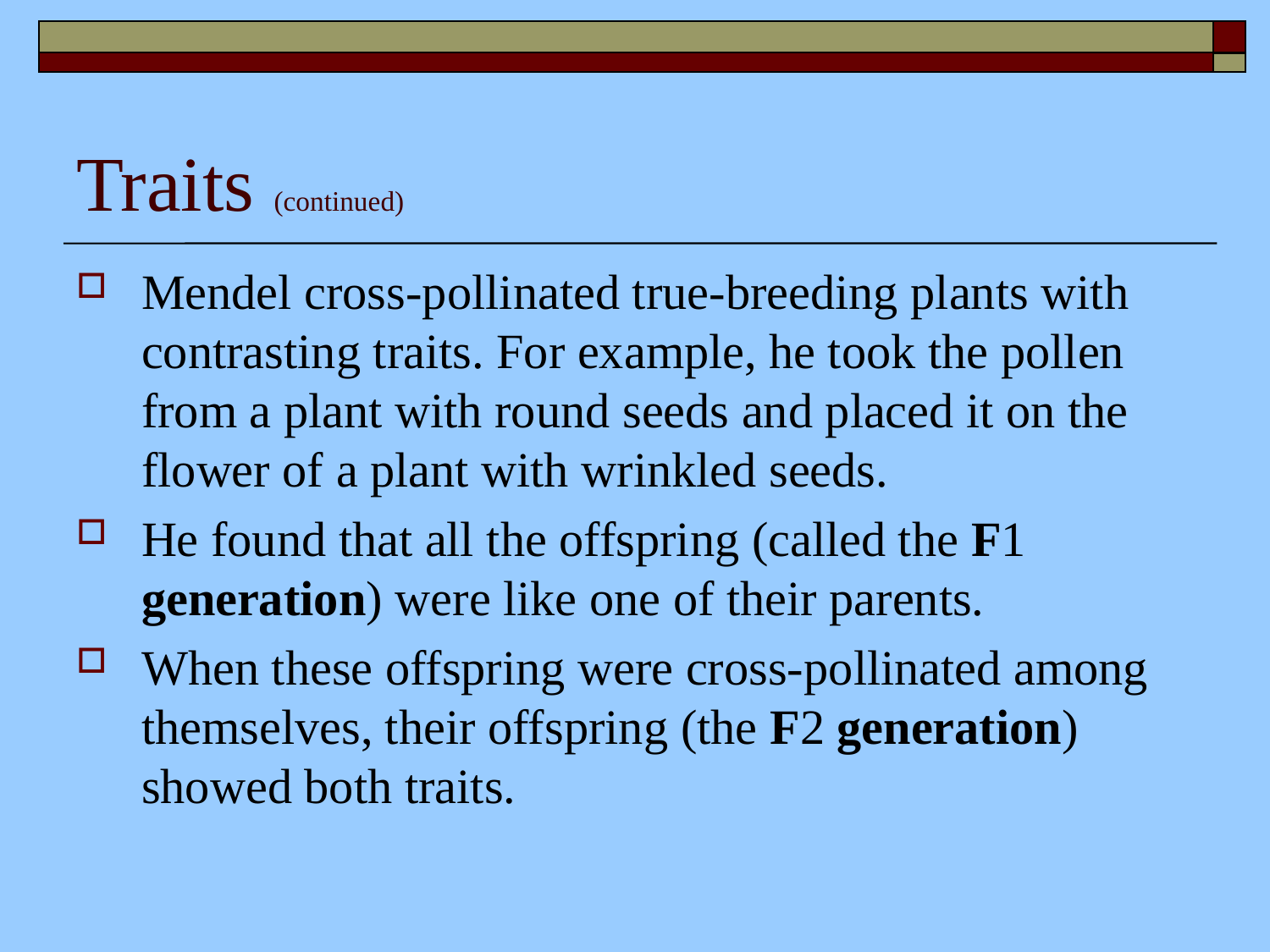

# Traits (continued)
Mendel cross-pollinated true-breeding plants with contrasting traits. For example, he took the pollen from a plant with round seeds and placed it on the flower of a plant with wrinkled seeds.
He found that all the offspring (called the F1 generation) were like one of their parents.
When these offspring were cross-pollinated among themselves, their offspring (the F2 generation) showed both traits.